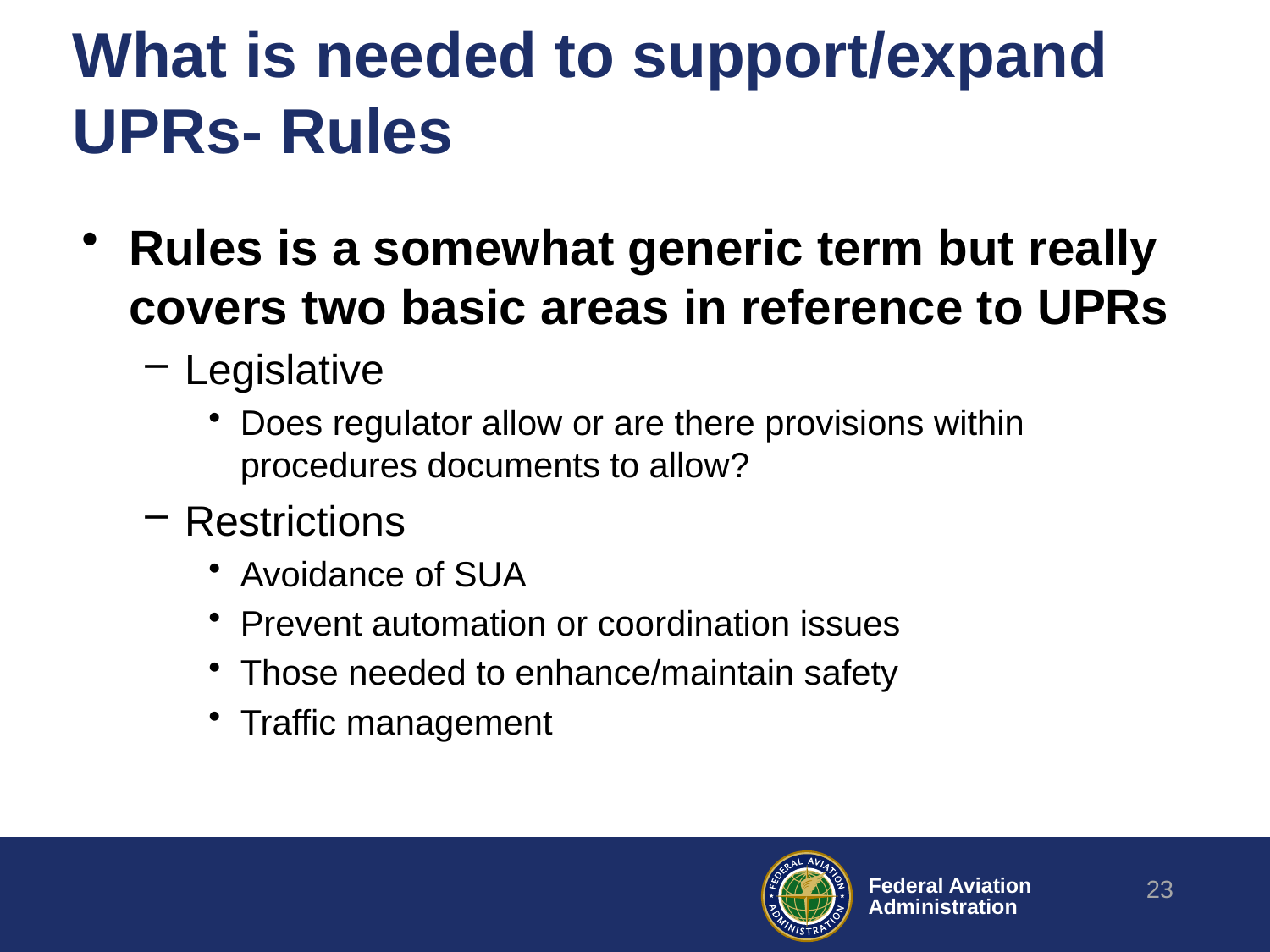

# What is needed to support/expand UPRs- Rules
Rules is a somewhat generic term but really covers two basic areas in reference to UPRs
Legislative
Does regulator allow or are there provisions within procedures documents to allow?
Restrictions
Avoidance of SUA
Prevent automation or coordination issues
Those needed to enhance/maintain safety
Traffic management

23